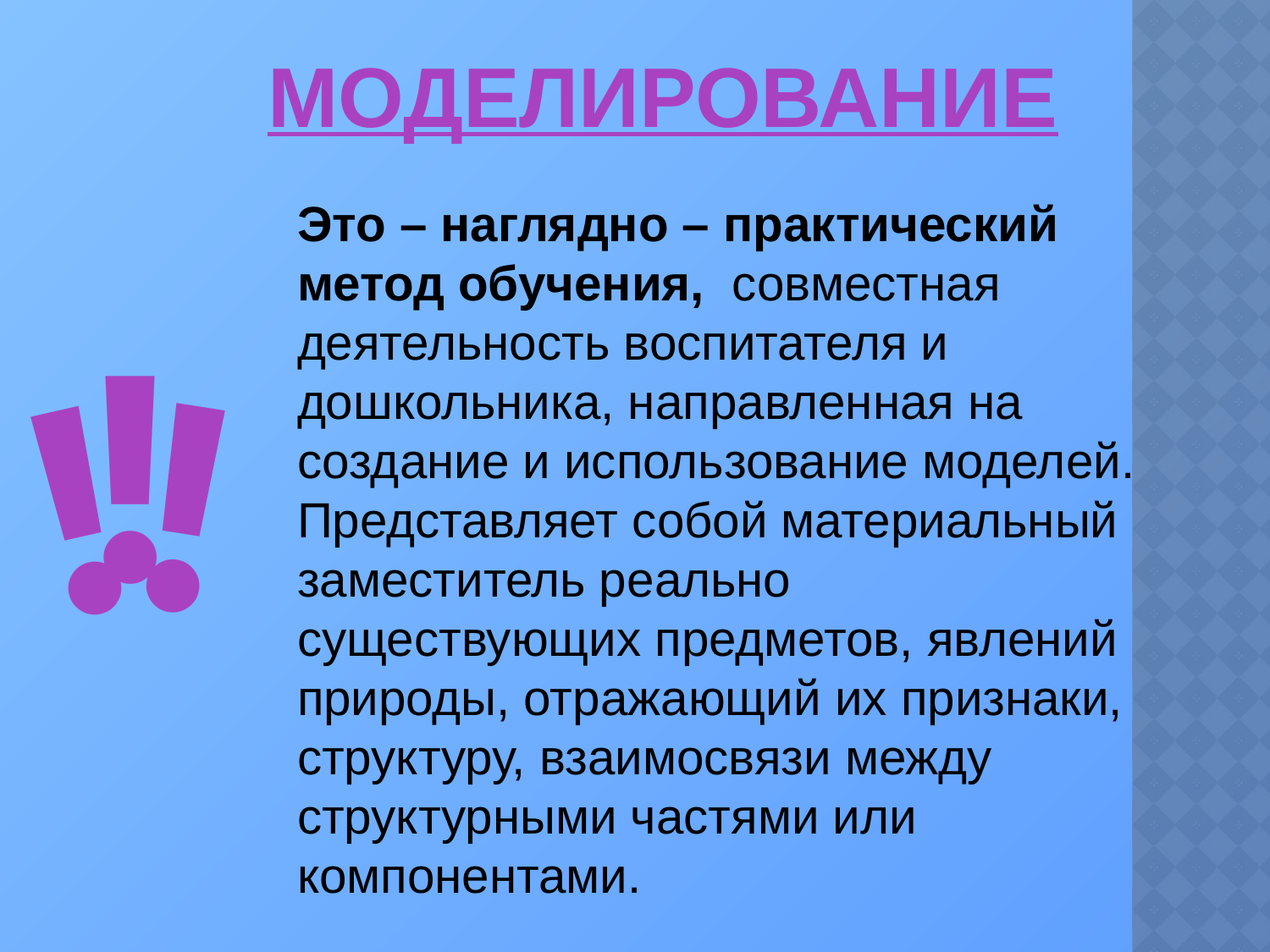

МОДЕЛИРОВАНИЕ

Это – наглядно – практический метод обучения,  совместная деятельность воспитателя и дошкольника, направленная на создание и использование моделей.
Представляет собой материальный заместитель реально существующих предметов, явлений природы, отражающий их признаки, структуру, взаимосвязи между структурными частями или компонентами.
!
!
!